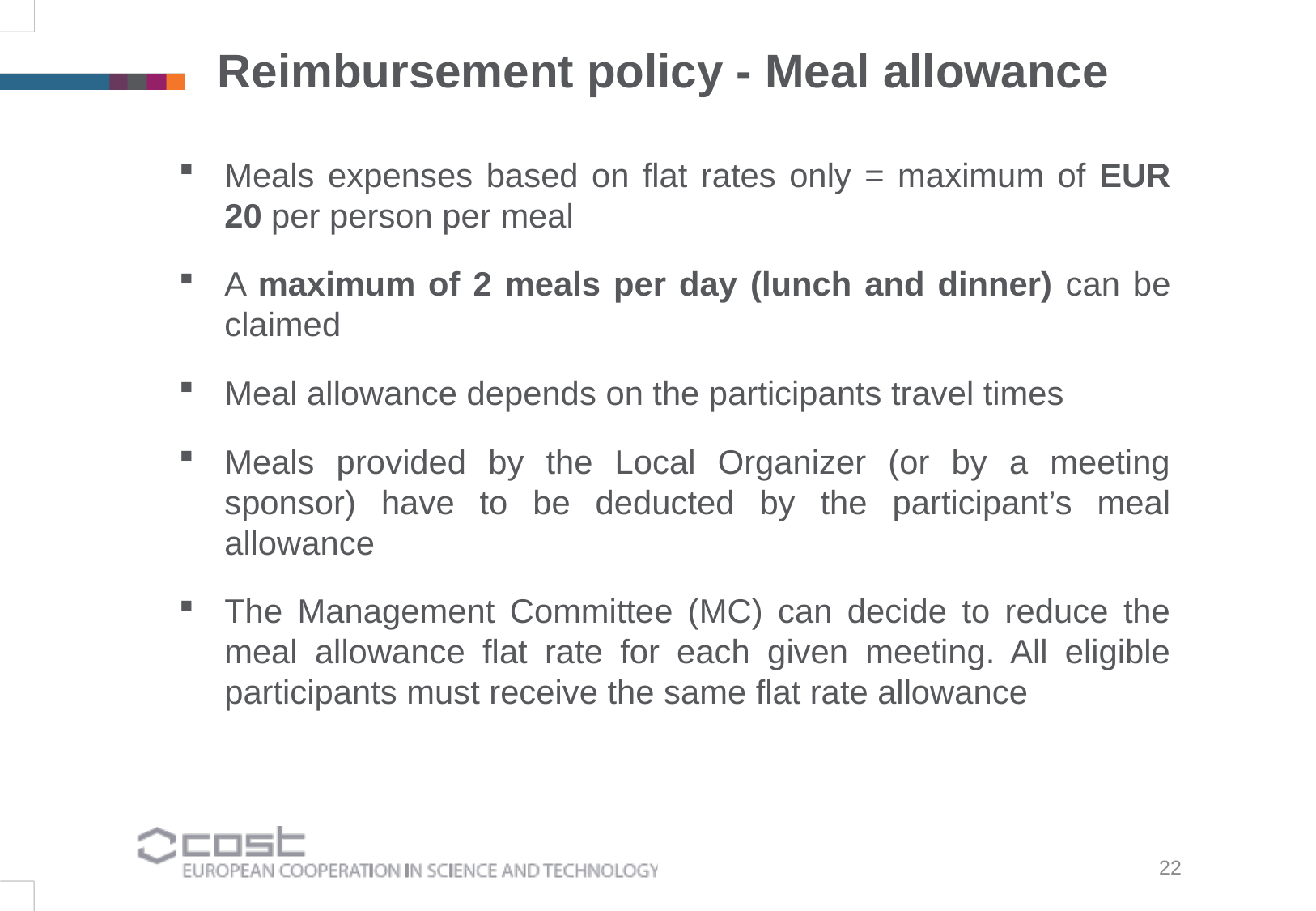

Reimbursement policy - Meal allowance

Meals expenses based on flat rates only = maximum of EUR 20 per person per meal

A maximum of 2 meals per day (lunch and dinner) can be claimed

Meal allowance depends on the participants travel times

Meals provided by the Local Organizer (or by a meeting sponsor) have to be deducted by the participant’s meal allowance

The Management Committee (MC) can decide to reduce the meal allowance flat rate for each given meeting. All eligible participants must receive the same flat rate allowance

22